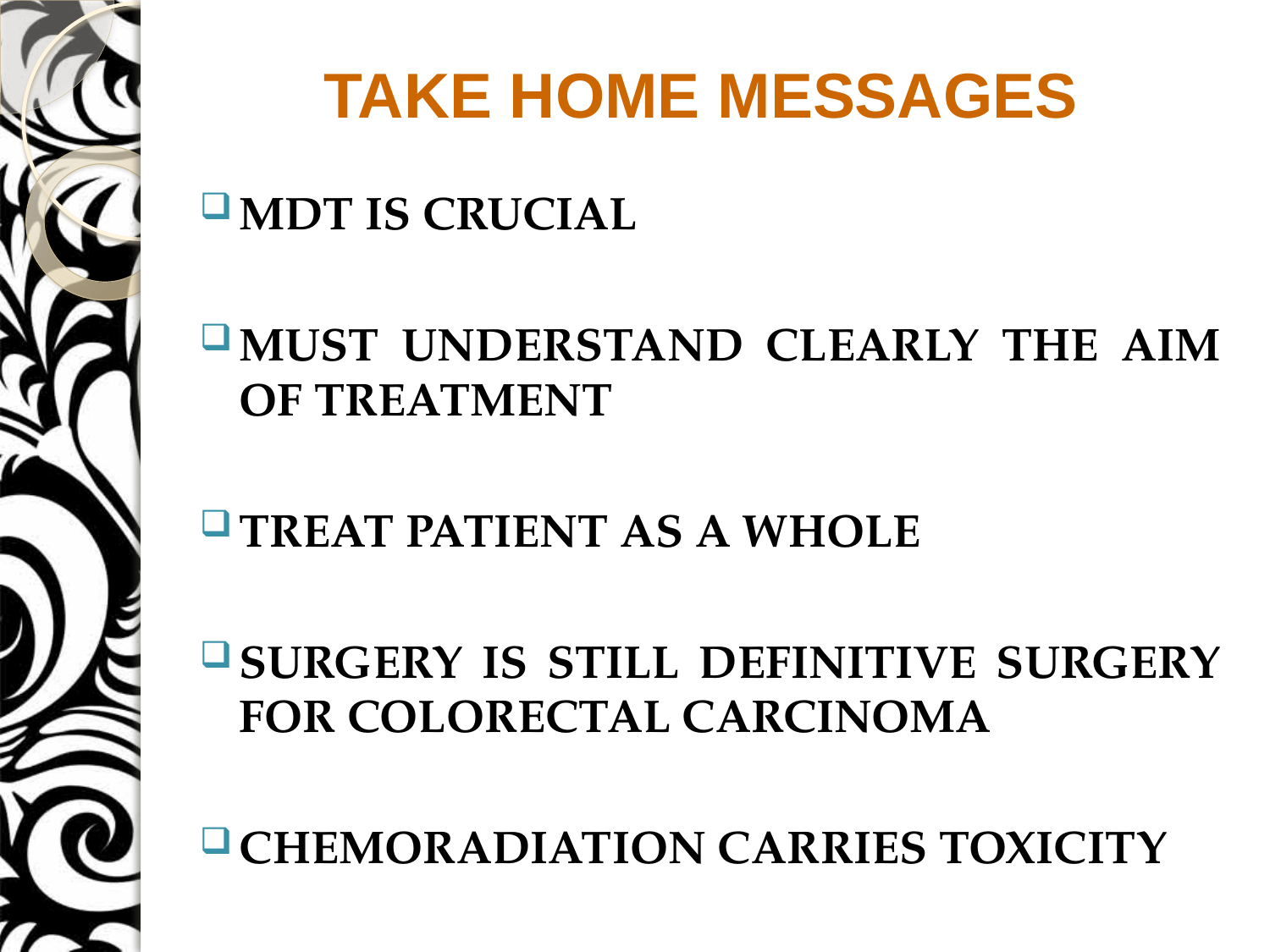

# TAKE HOME MESSAGES
MDT IS CRUCIAL

MUST UNDERSTAND CLEARLY THE AIM OF TREATMENT

TREAT PATIENT AS A WHOLE

SURGERY IS STILL DEFINITIVE SURGERY FOR COLORECTAL CARCINOMA

CHEMORADIATION CARRIES TOXICITY